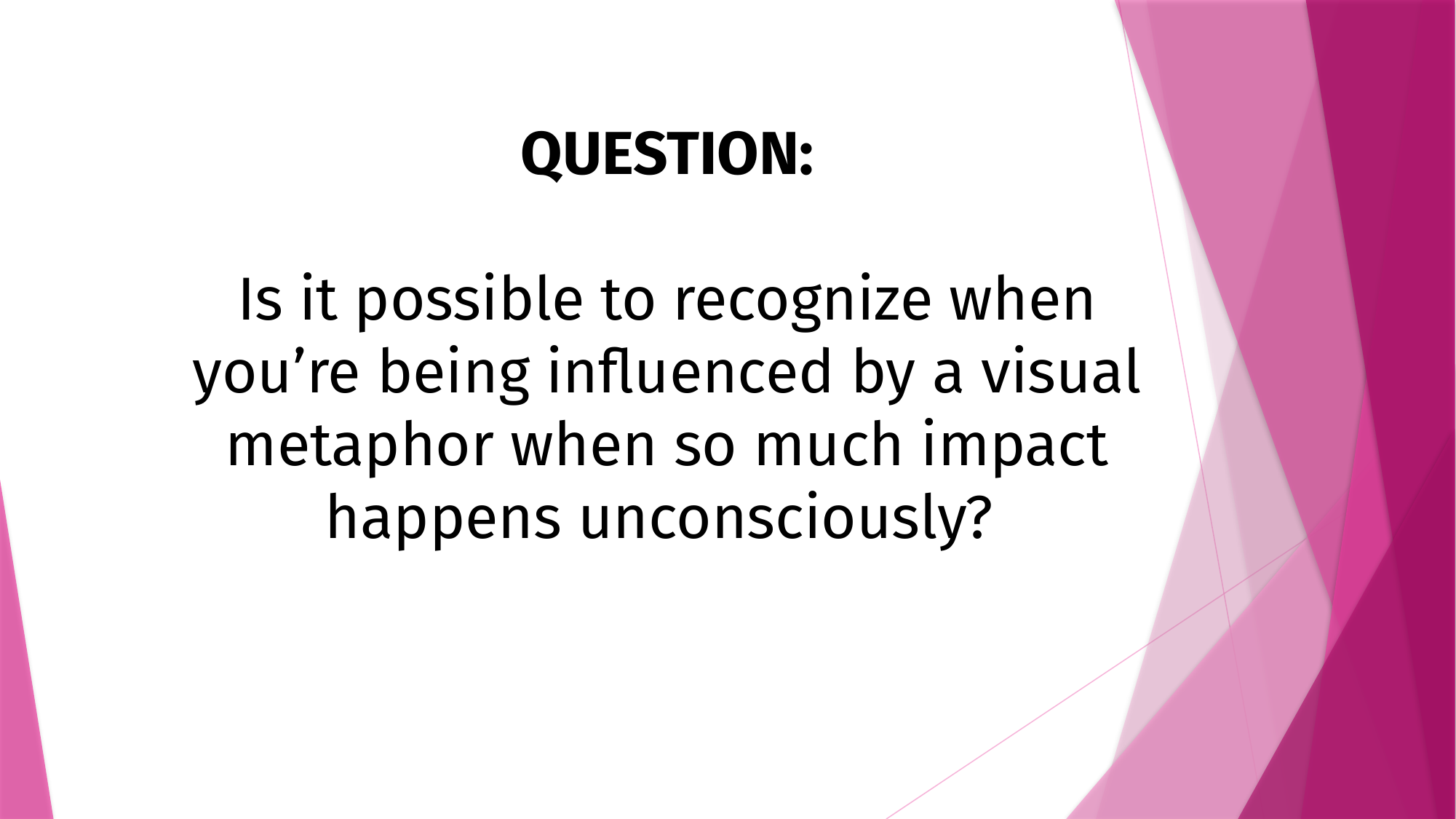

# QUESTION: Is it possible to recognize when you’re being influenced by a visual metaphor when so much impact happens unconsciously?